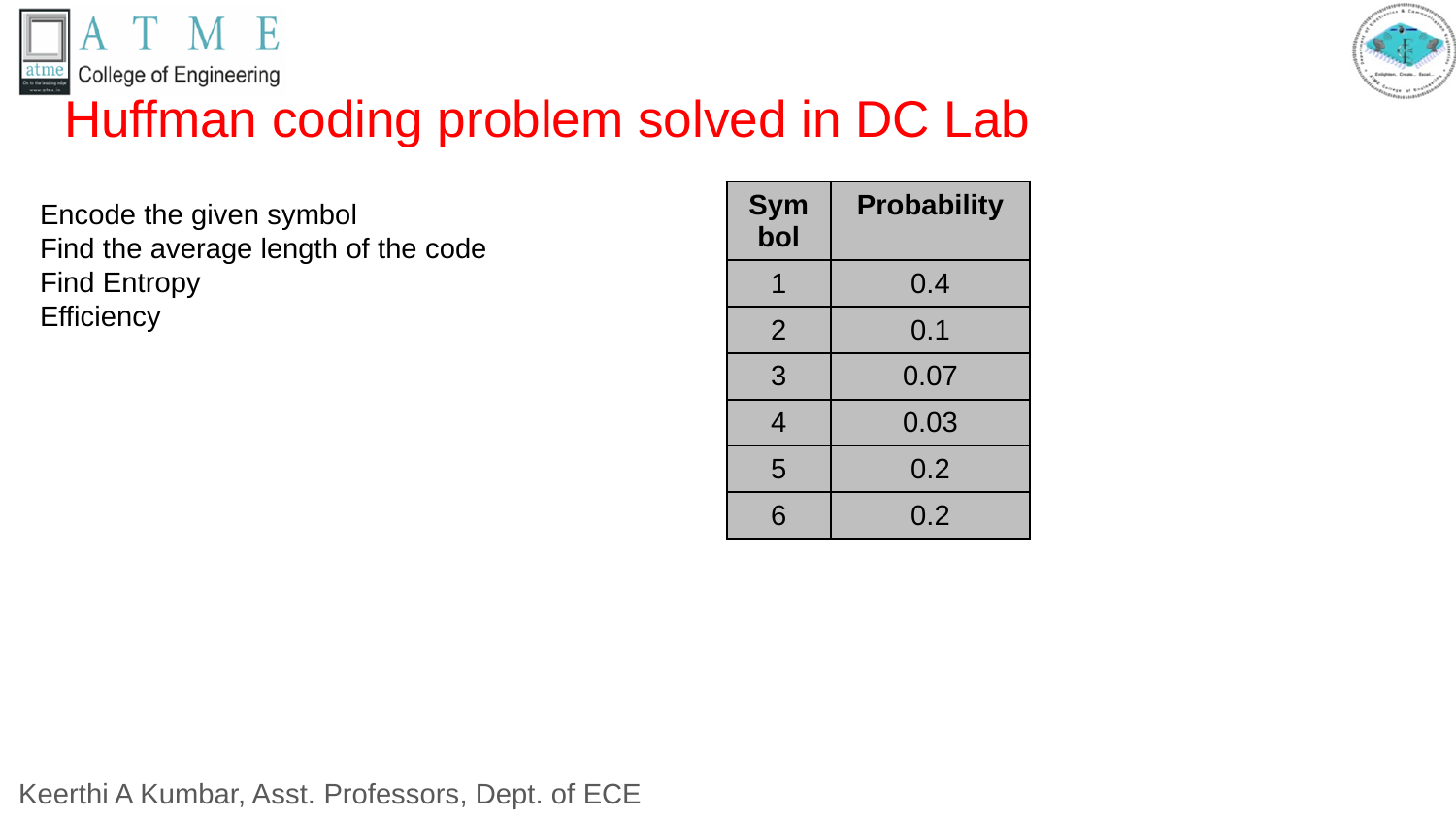

# Huffman coding problem solved in DC Lab
| Symbol | Probability |
| --- | --- |
| 1 | 0.4 |
| 2 | 0.1 |
| 3 | 0.07 |
| 4 | 0.03 |
| 5 | 0.2 |
| 6 | 0.2 |
Encode the given symbol
Find the average length of the code
Find Entropy
Efficiency